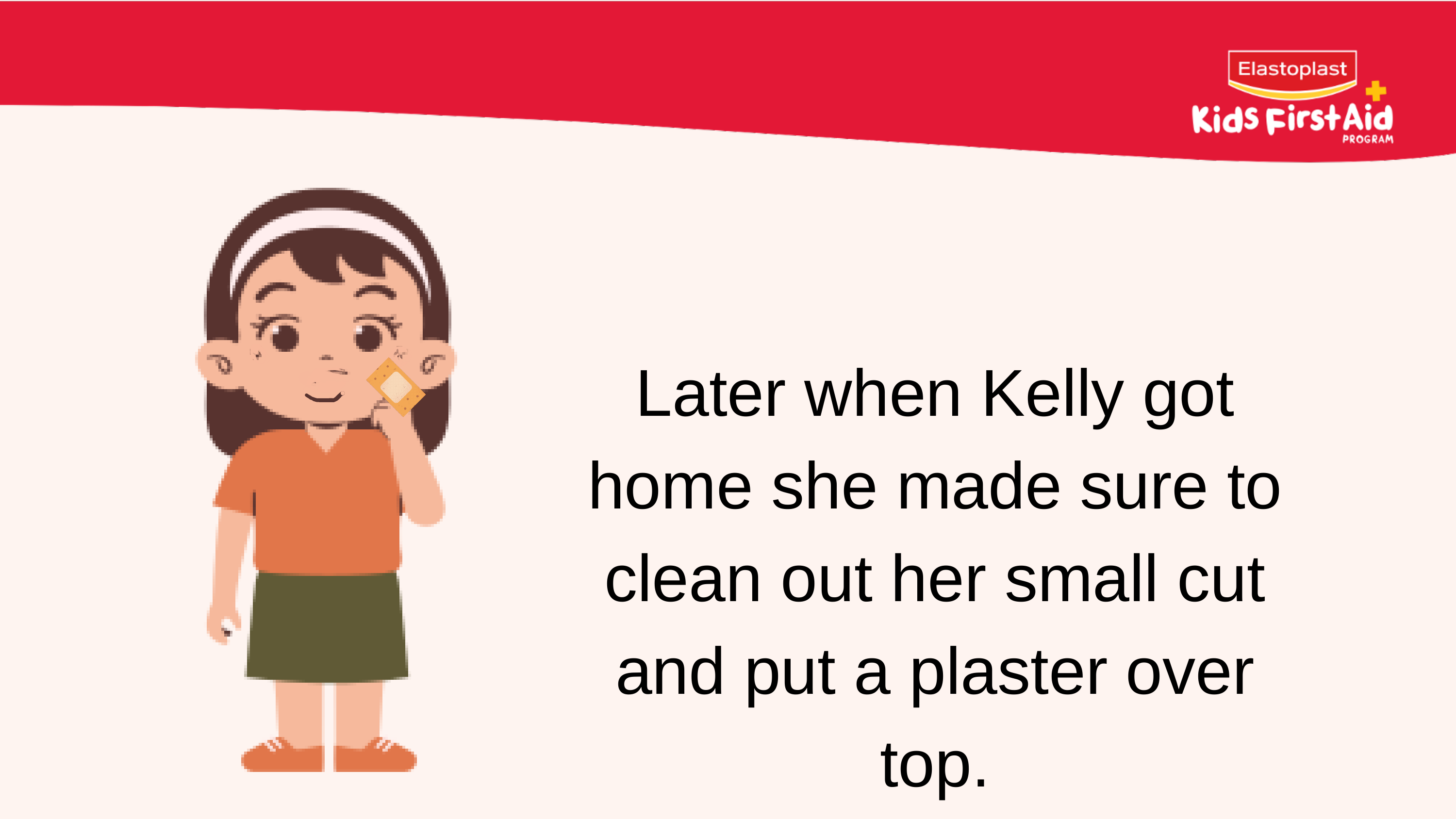

Later when Kelly got home she made sure to clean out her small cut and put a plaster over top.

42